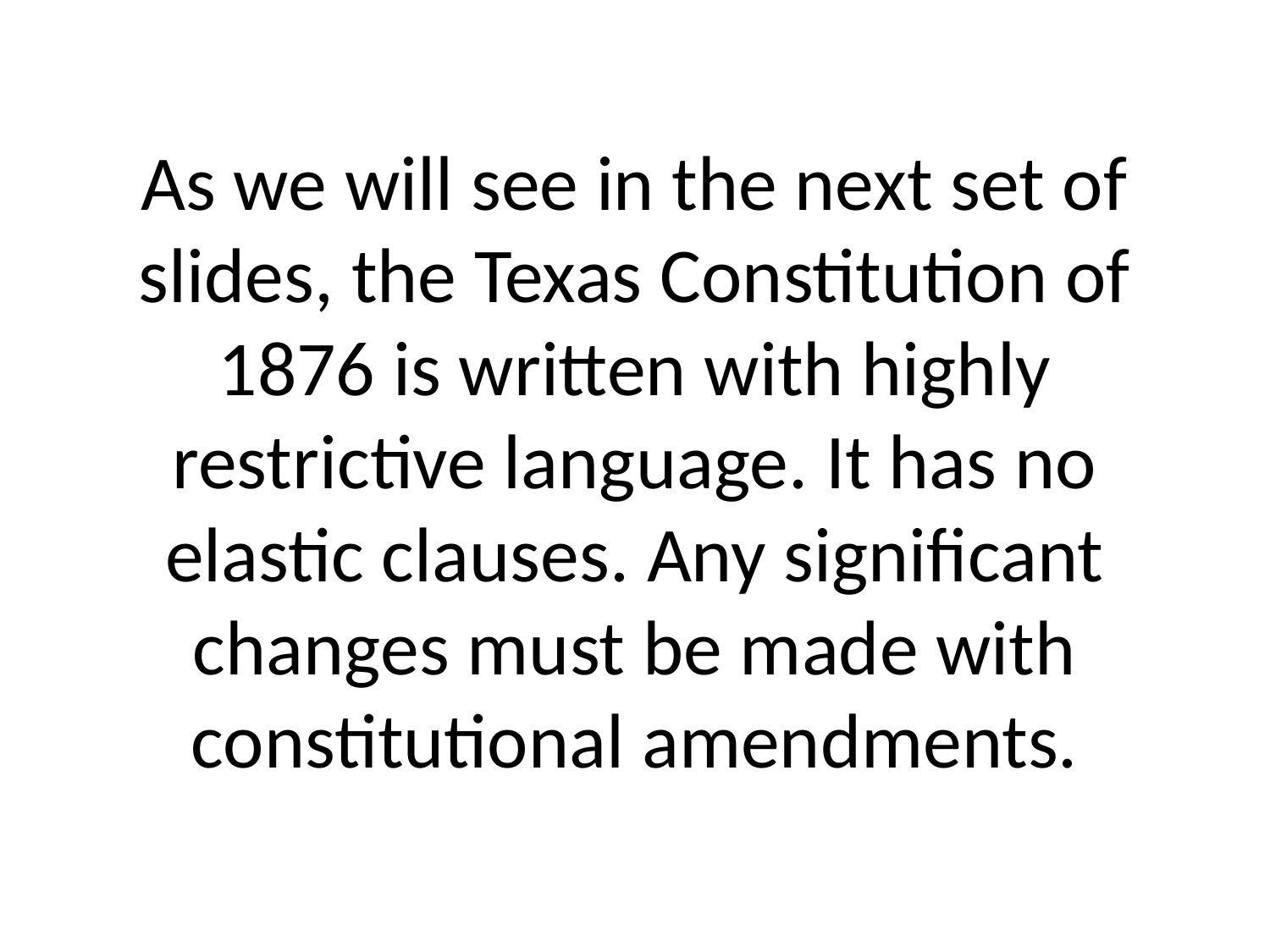

# As we will see in the next set of slides, the Texas Constitution of 1876 is written with highly restrictive language. It has no elastic clauses. Any significant changes must be made with constitutional amendments.